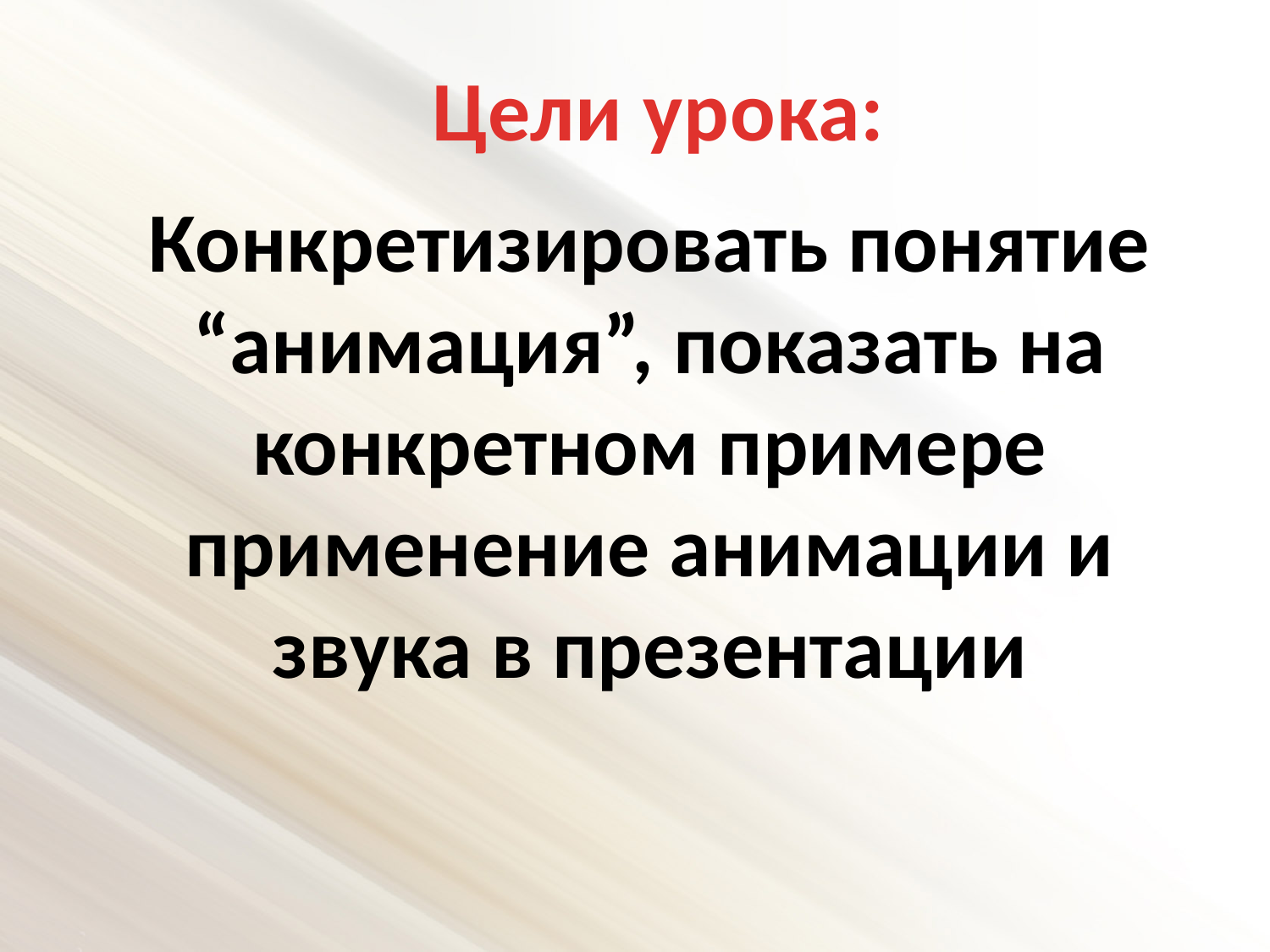

Цели урока:
Конкретизировать понятие “анимация”, показать на конкретном примере применение анимации и звука в презентации